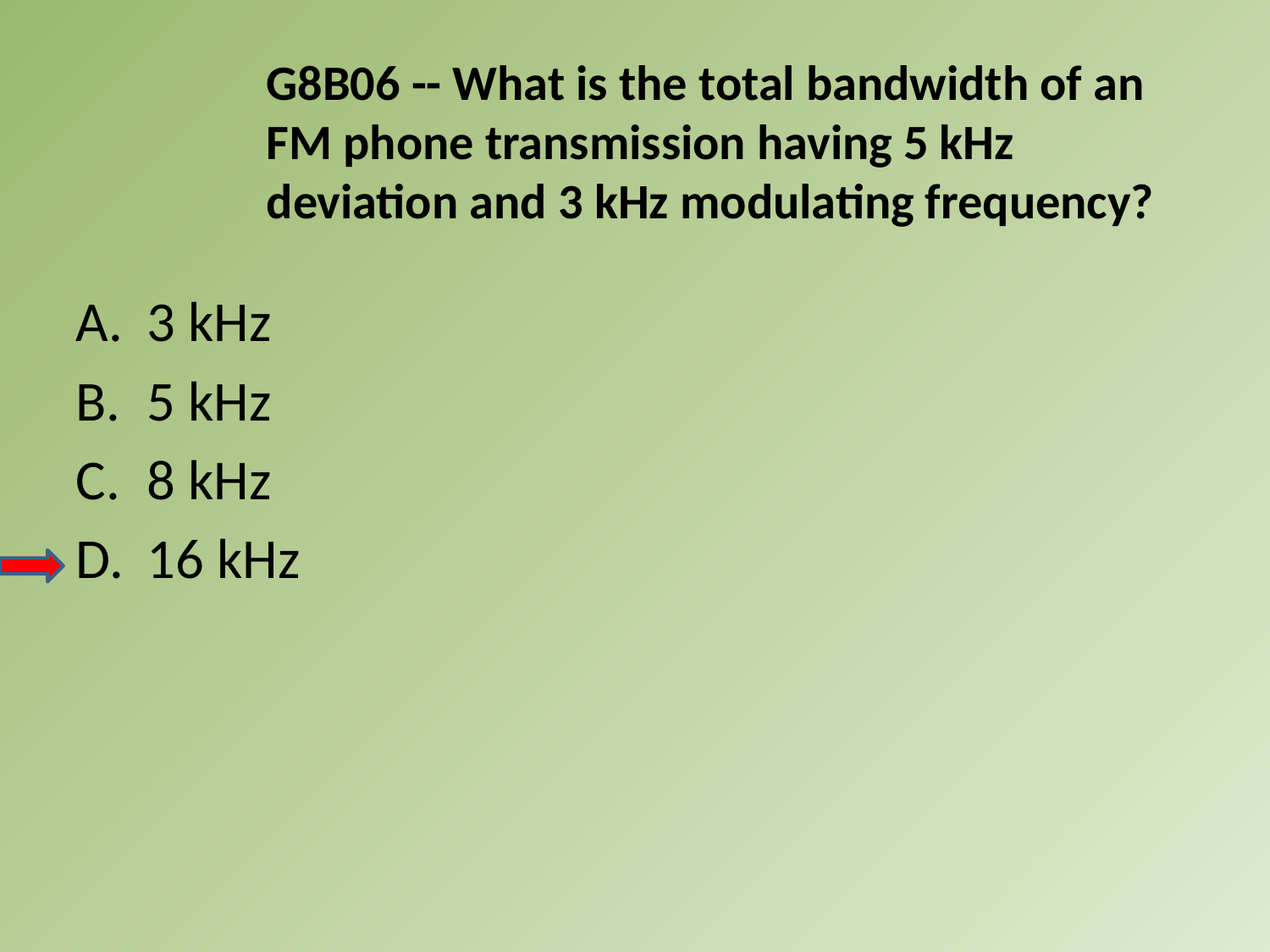

G8B06 -- What is the total bandwidth of an FM phone transmission having 5 kHz
deviation and 3 kHz modulating frequency?
A.	3 kHz
B.	5 kHz
C.	8 kHz
D.	16 kHz